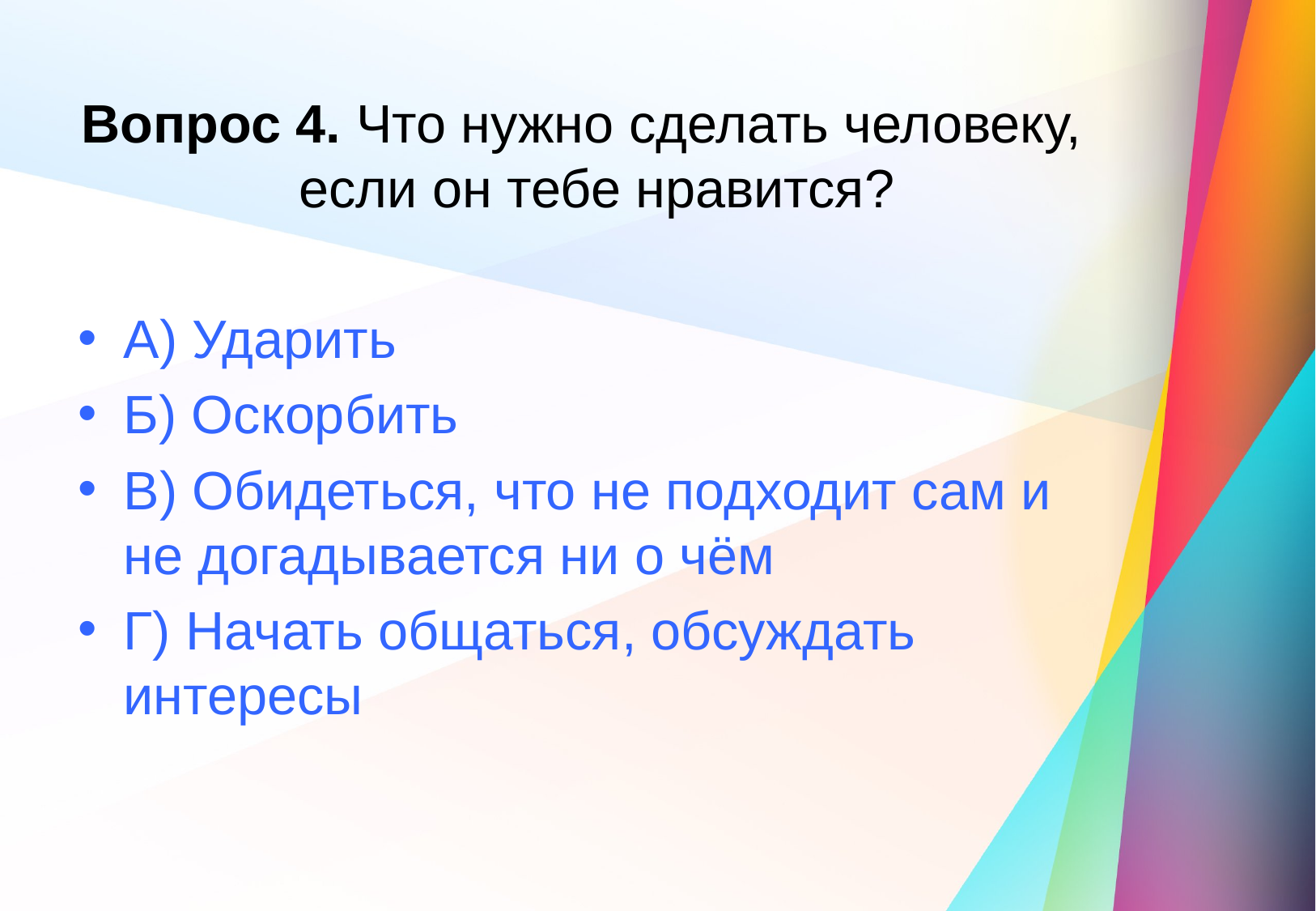

Вопрос 4. Что нужно сделать человеку, если он тебе нравится?

А) Ударить
Б) Оскорбить
В) Обидеться, что не подходит сам и не догадывается ни о чём
Г) Начать общаться, обсуждать интересы